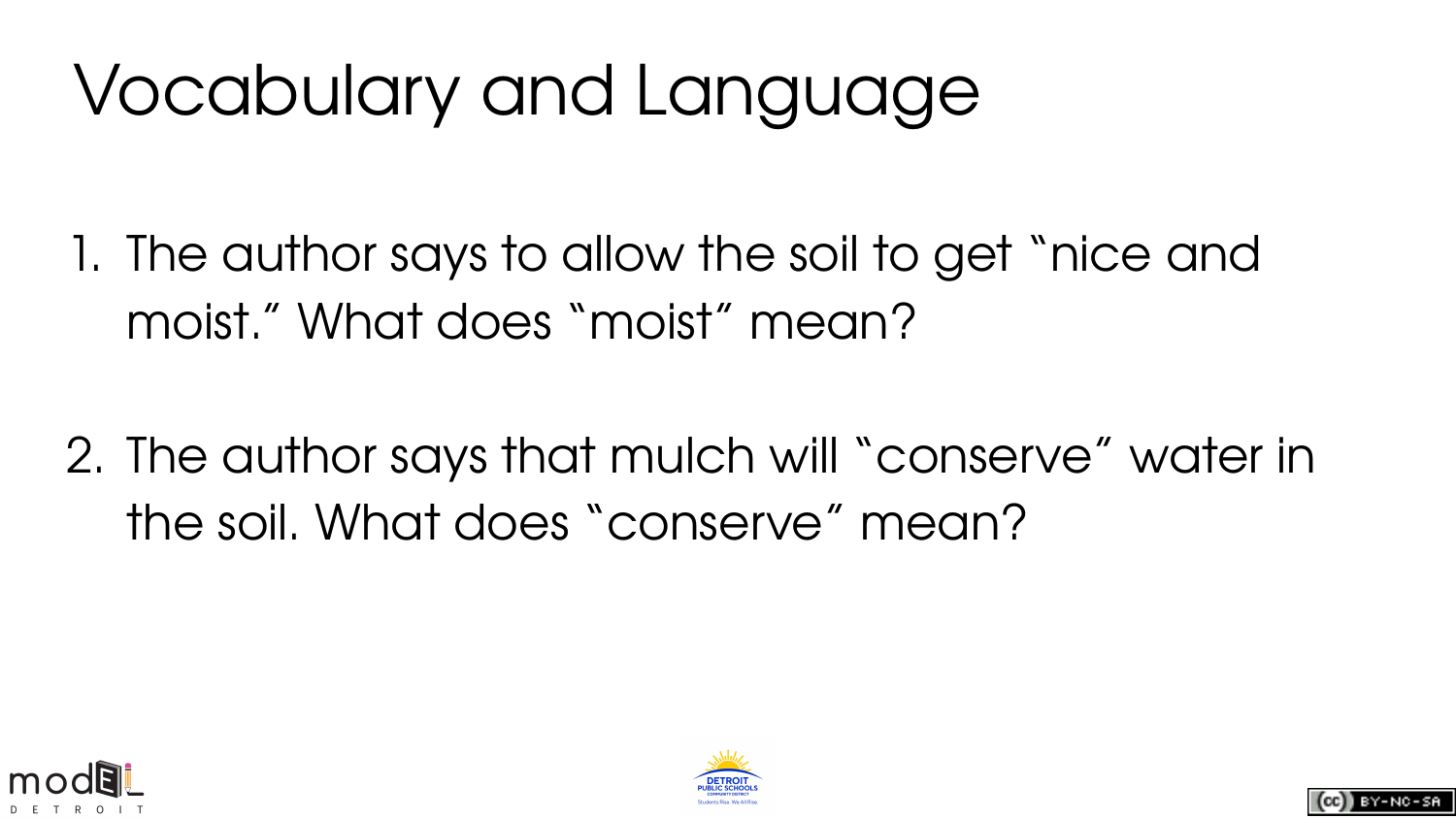

# Vocabulary and Language

The author says to allow the soil to get “nice and moist.” What does “moist” mean?

The author says that mulch will “conserve” water in the soil. What does “conserve” mean?